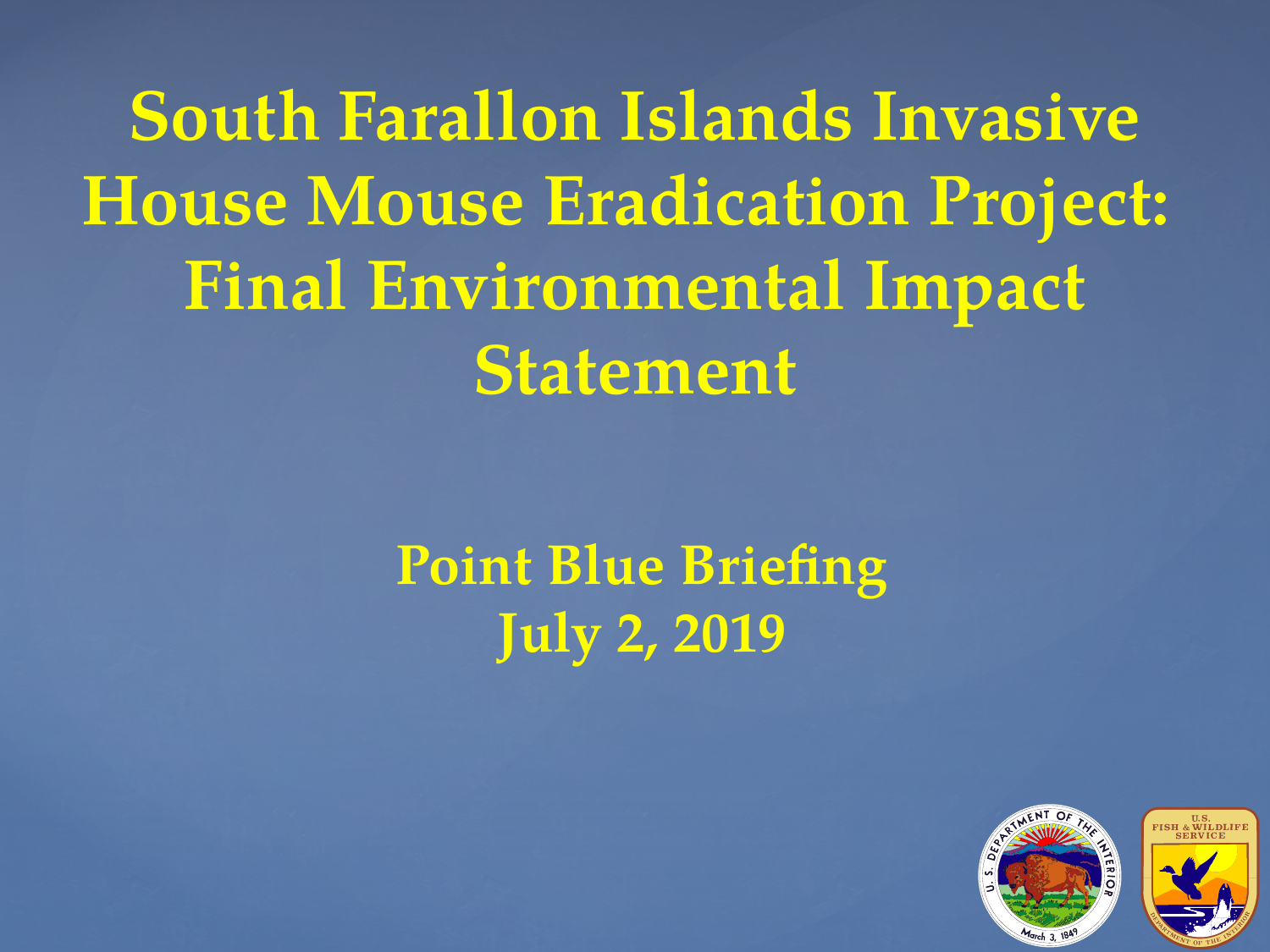

South Farallon Islands Invasive House Mouse Eradication Project:  Final Environmental Impact Statement

Point Blue Briefing
July 2, 2019